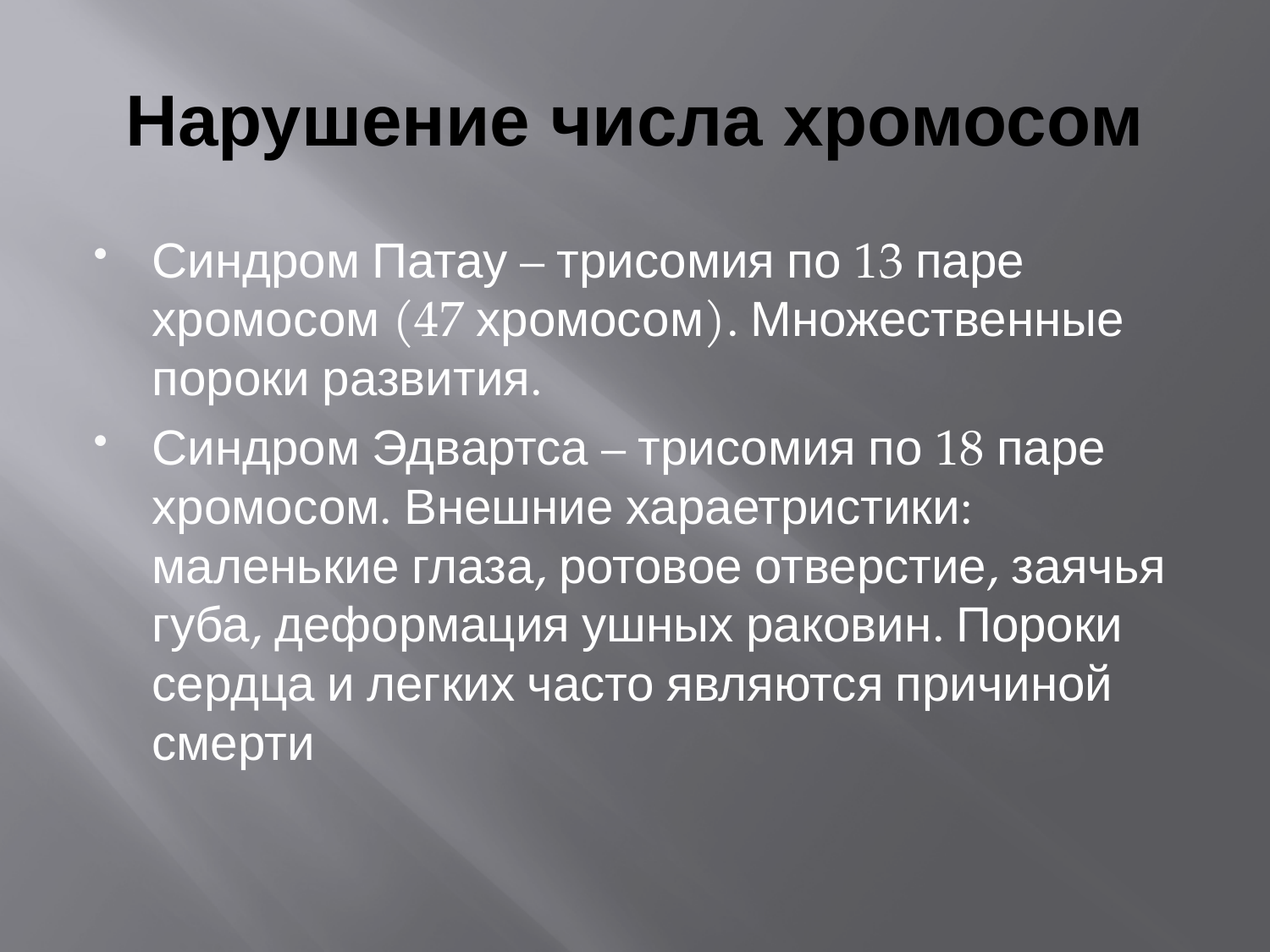

# Нарушение числа хромосом
Синдром Патау – трисомия по 13 паре хромосом (47 хромосом). Множественные пороки развития.
Синдром Эдвартса – трисомия по 18 паре хромосом. Внешние хараетристики: маленькие глаза, ротовое отверстие, заячья губа, деформация ушных раковин. Пороки сердца и легких часто являются причиной смерти